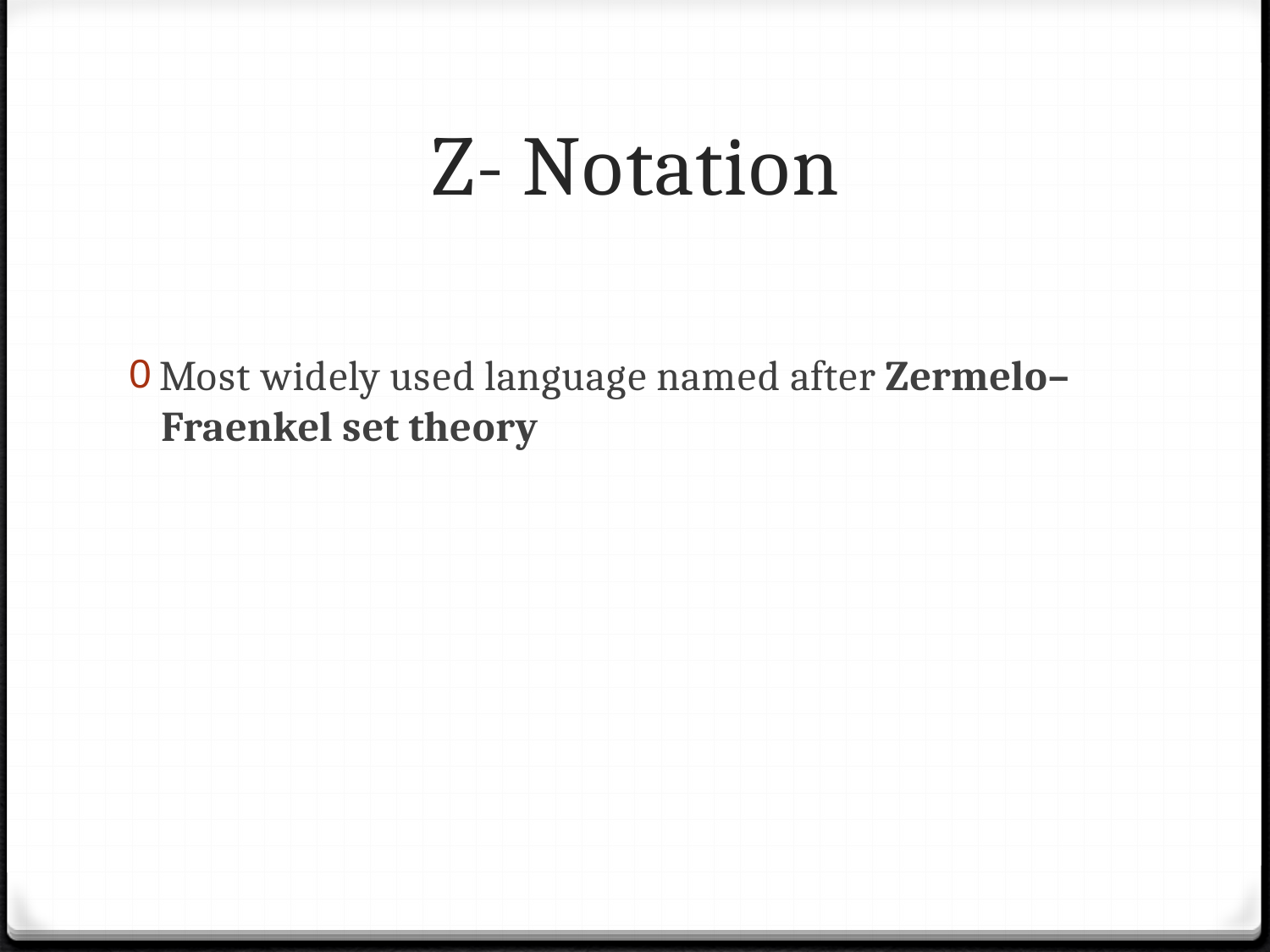

# Z- Notation

Most widely used language named after Zermelo–Fraenkel set theory